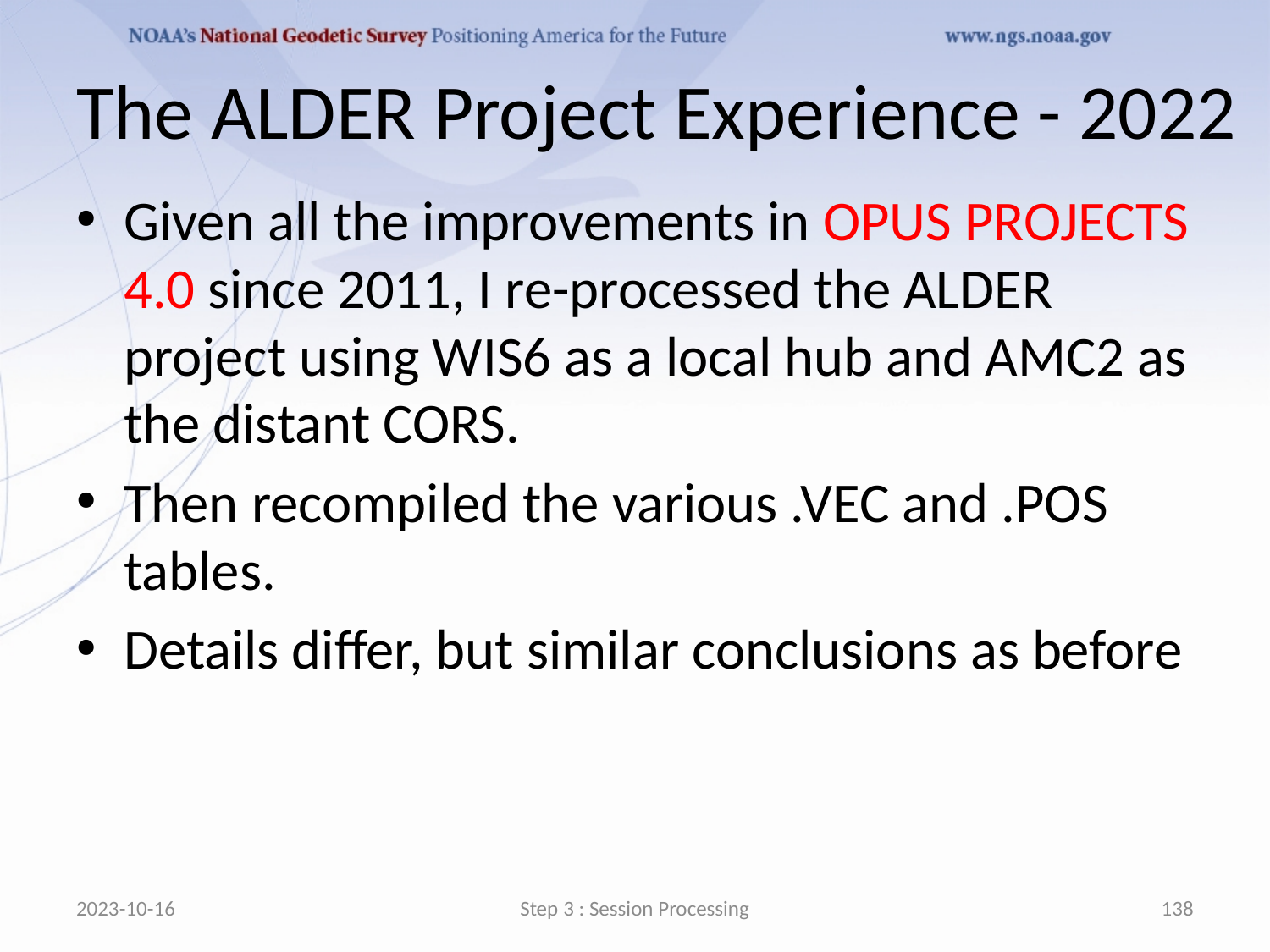

# The ALDER Project Experience - 2022
Given all the improvements in OPUS PROJECTS 4.0 since 2011, I re-processed the ALDER project using WIS6 as a local hub and AMC2 as the distant CORS.
Then recompiled the various .VEC and .POS tables.
Details differ, but similar conclusions as before
2023-10-16
Step 3 : Session Processing
138